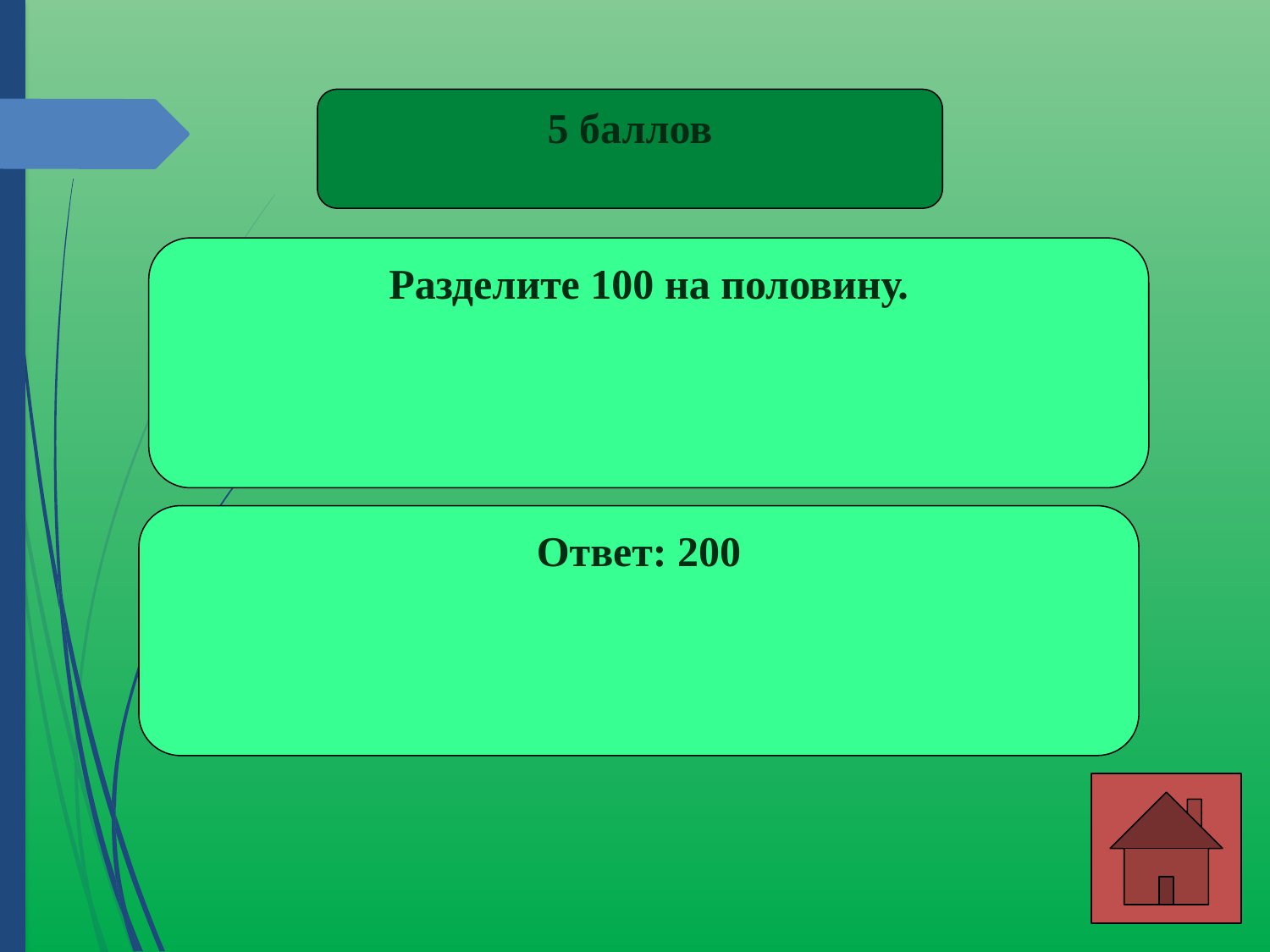

5 баллов
Разделите 100 на половину.
Ответ: 200